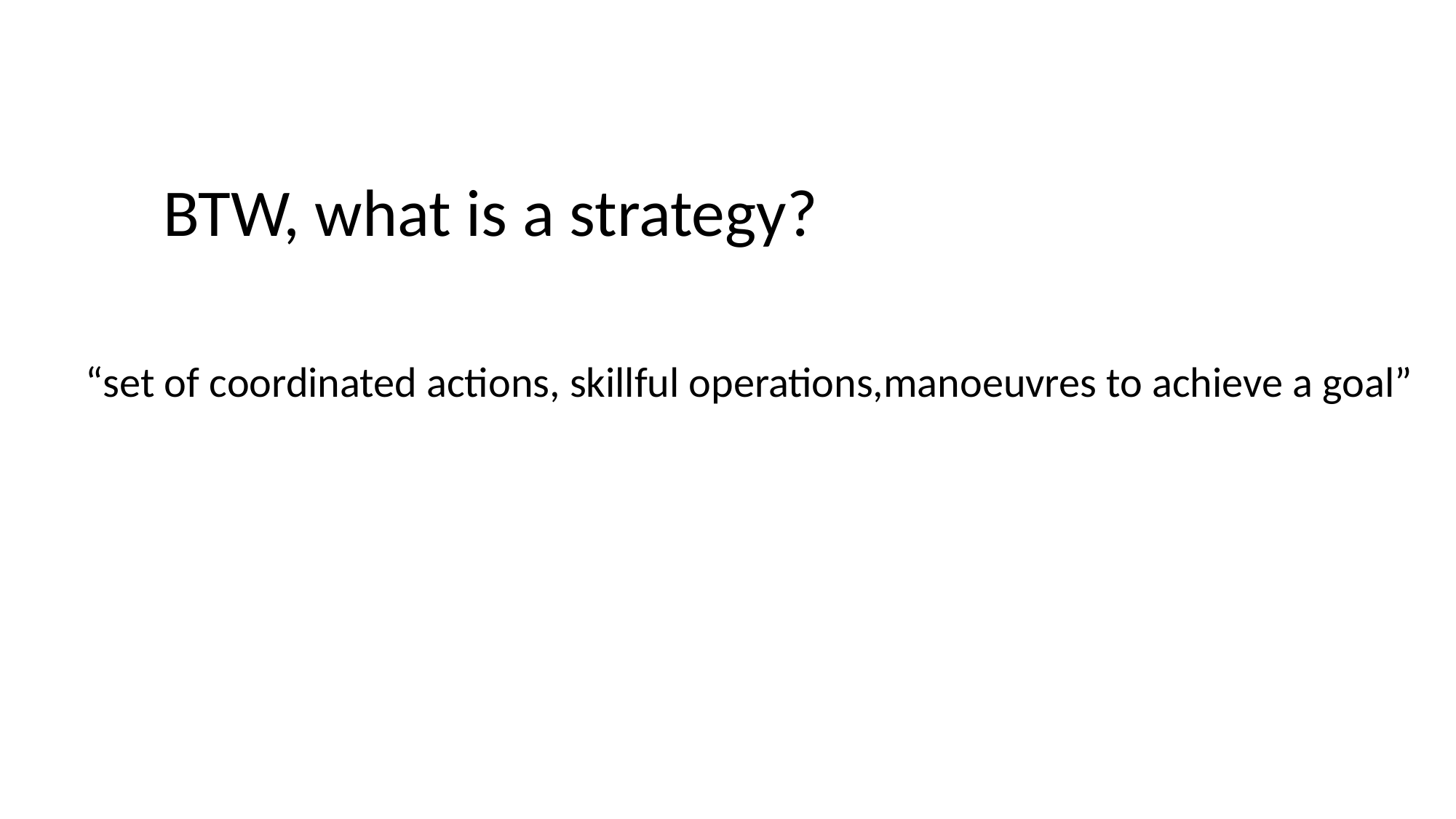

# BTW, what is a strategy?
“set of coordinated actions, skillful operations,manoeuvres to achieve a goal”